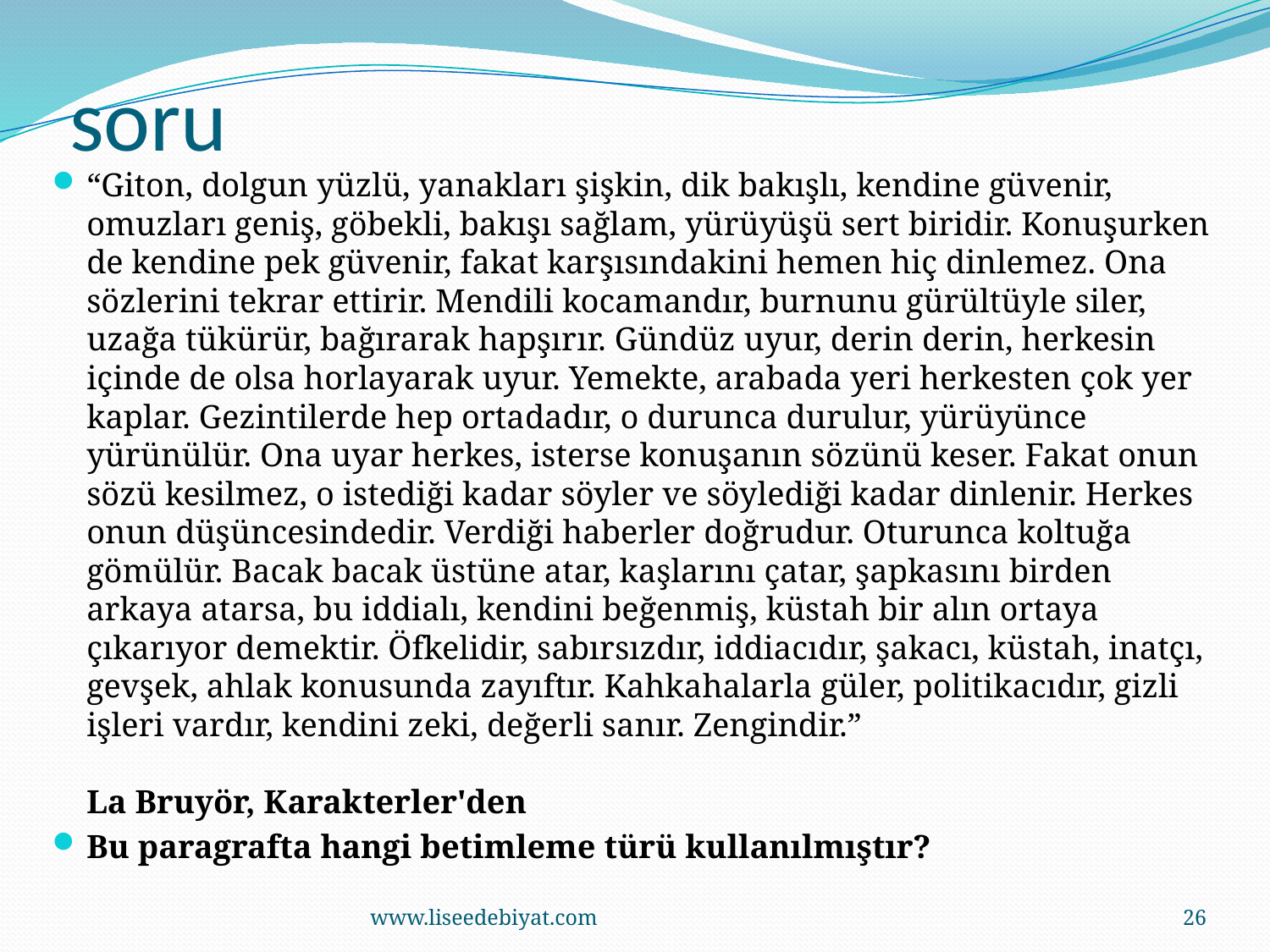

# soru
“Giton, dolgun yüzlü, yanakları şişkin, dik bakışlı, kendine güvenir, omuzları geniş, göbekli, bakışı sağlam, yürüyüşü sert biridir. Konuşurken de kendine pek güvenir, fakat karşısındakini hemen hiç dinlemez. Ona sözlerini tekrar ettirir. Mendili kocamandır, burnunu gürültüyle siler, uzağa tükürür, bağırarak hapşırır. Gündüz uyur, derin derin, herkesin içinde de olsa horlayarak uyur. Yemekte, arabada yeri herkesten çok yer kaplar. Gezintilerde hep ortadadır, o durunca durulur, yürüyünce yürünülür. Ona uyar herkes, isterse konuşanın sözünü keser. Fakat onun sözü kesilmez, o istediği kadar söyler ve söylediği kadar dinlenir. Herkes onun düşüncesindedir. Verdiği haberler doğrudur. Oturunca koltuğa gömülür. Bacak bacak üstüne atar, kaşlarını çatar, şapkasını birden arkaya atarsa, bu iddialı, kendini beğenmiş, küstah bir alın ortaya çıkarıyor demektir. Öfkelidir, sabırsızdır, iddiacıdır, şakacı, küstah, inatçı, gevşek, ahlak konusunda zayıftır. Kahkahalarla güler, politikacıdır, gizli işleri vardır, kendini zeki, değerli sanır. Zengindir.” 
La Bruyör, Karakterler'den
Bu paragrafta hangi betimleme türü kullanılmıştır?

www.liseedebiyat.com
26